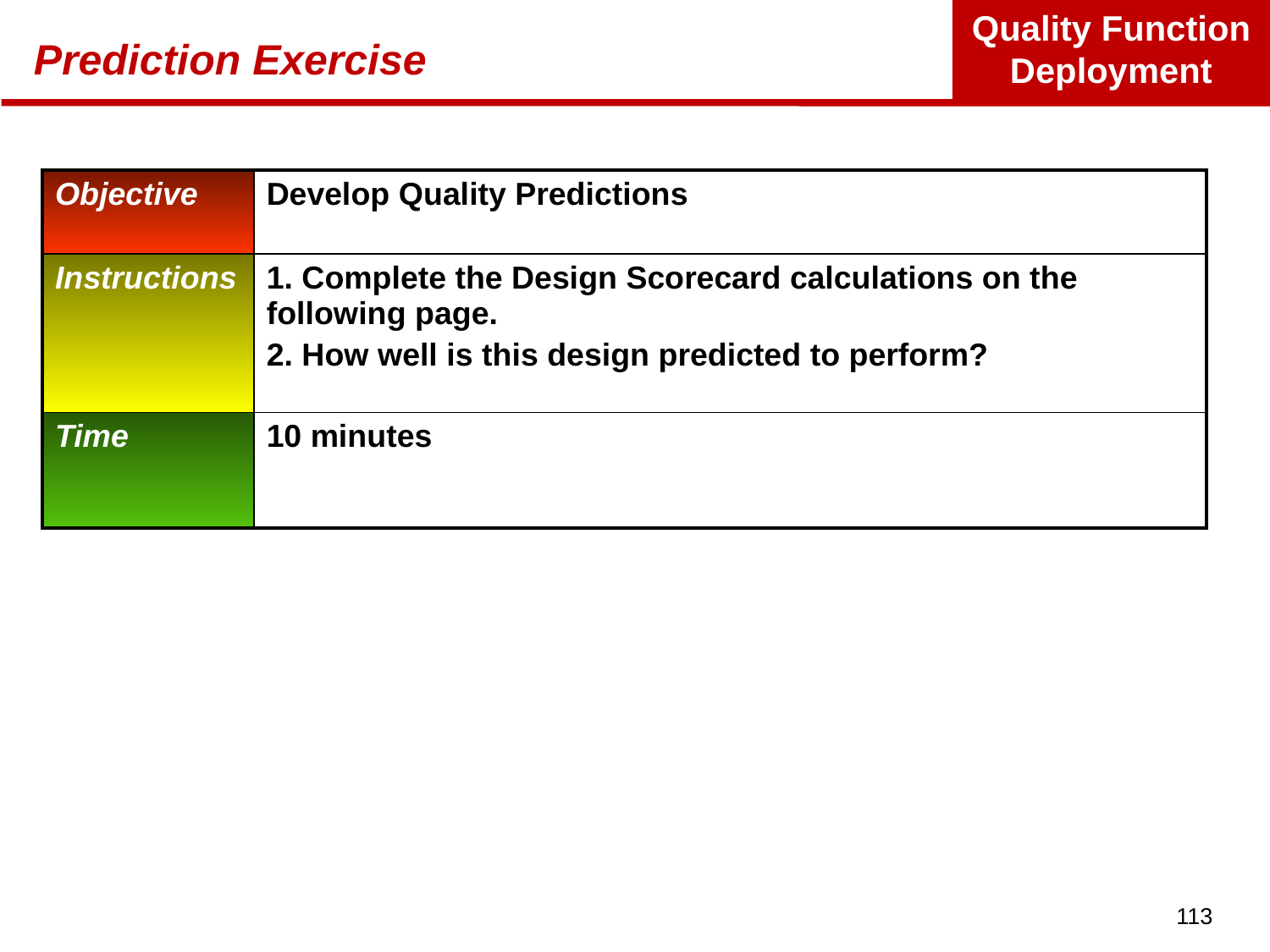

# Prediction Exercise
| Objective | Develop Quality Predictions |
| --- | --- |
| Instructions | Complete the Design Scorecard calculations on the following page. How well is this design predicted to perform? |
| Time | 10 minutes |